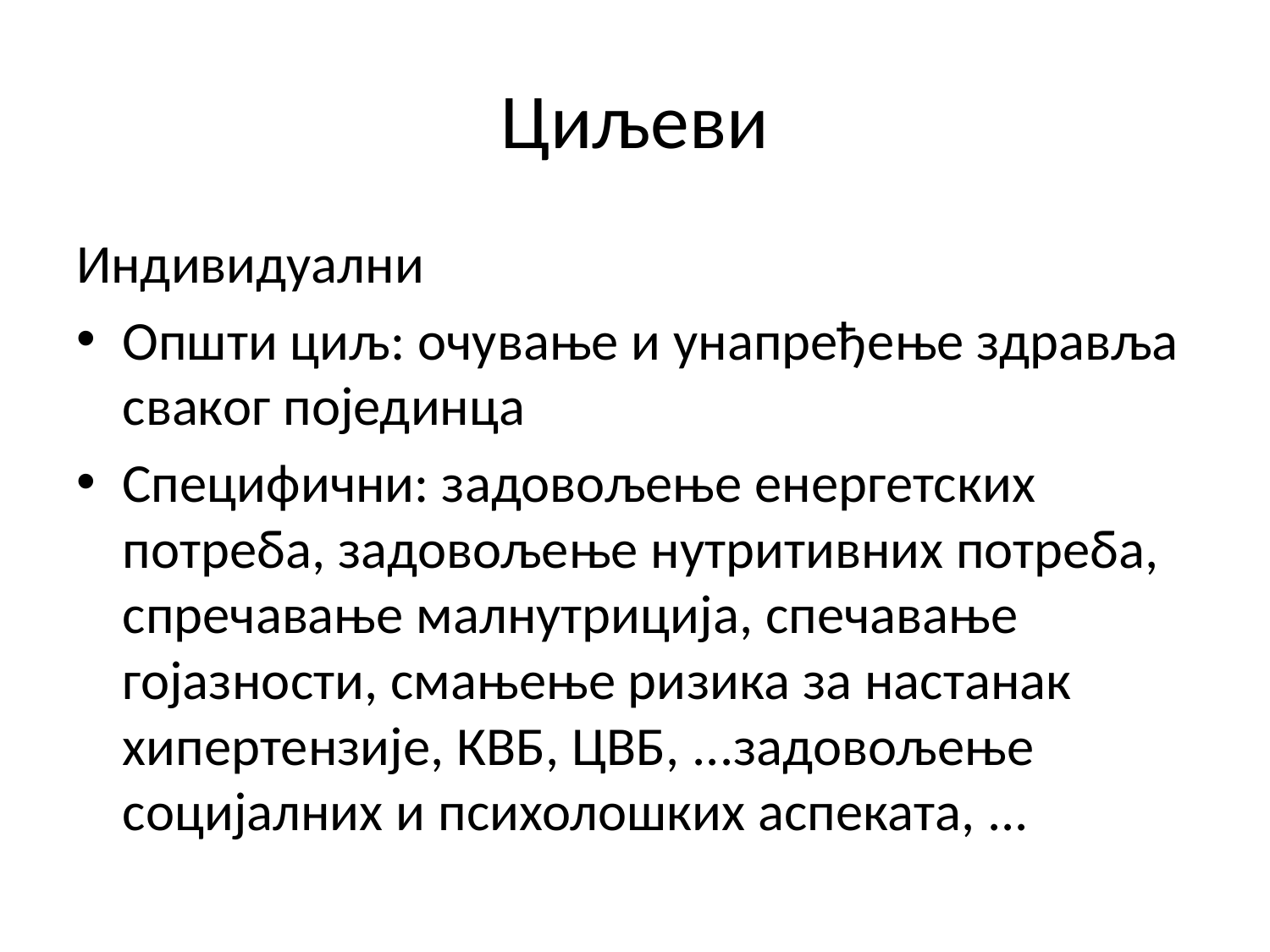

# Циљеви
Индивидуални
Општи циљ: очување и унапређење здравља сваког појединца
Специфични: задовољење енергетских потреба, задовољење нутритивних потреба, спречавање малнутриција, спечавање гојазности, смањење ризика за настанак хипертензије, КВБ, ЦВБ, ...задовољење социјалних и психолошких аспеката, ...